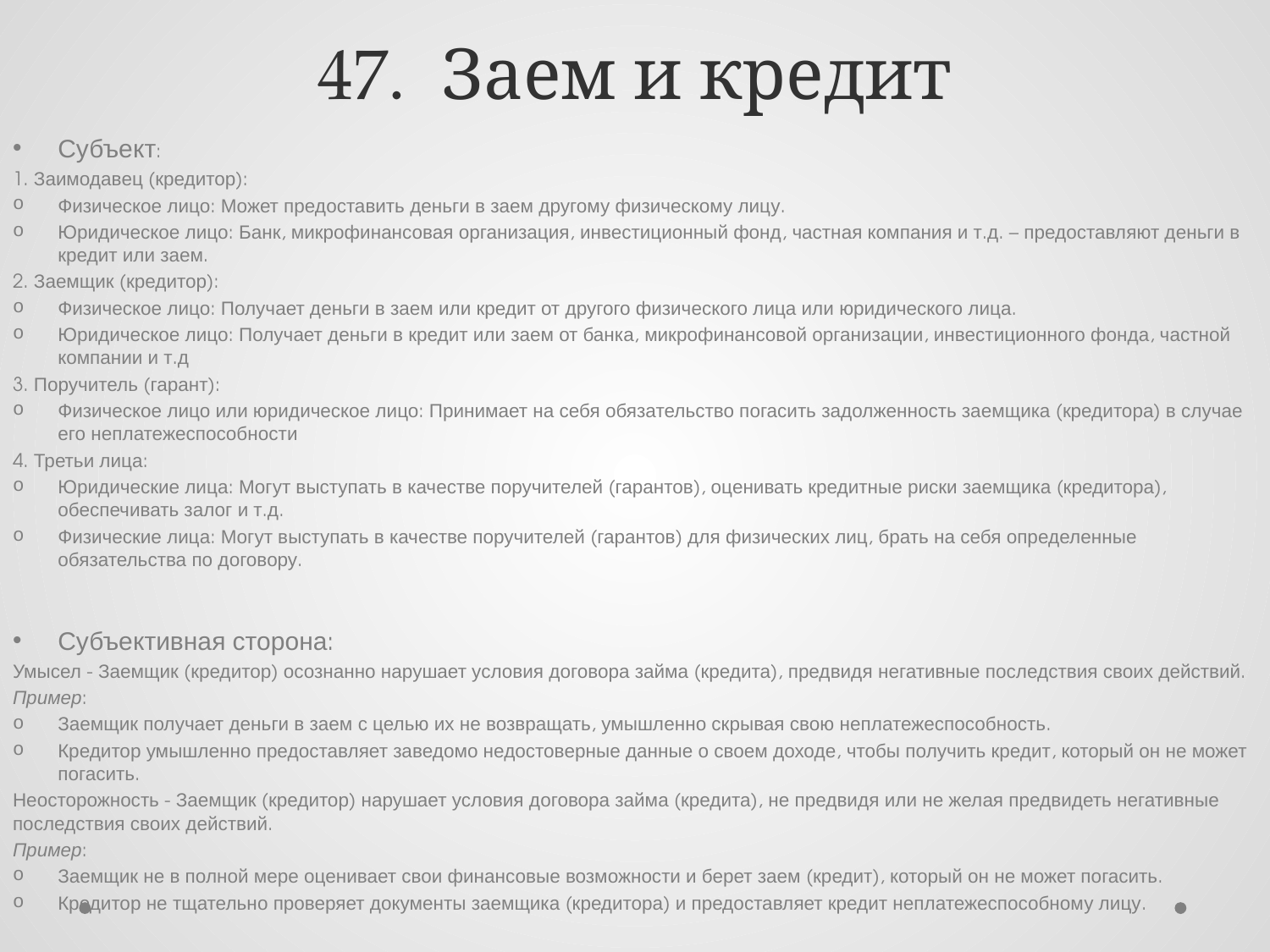

# 47.  Заем и кредит
Субъект:
1. Заимодавец (кредитор):
Физическое лицо: Может предоставить деньги в заем другому физическому лицу.
Юридическое лицо: Банк, микрофинансовая организация, инвестиционный фонд, частная компания и т.д. – предоставляют деньги в кредит или заем.
2. Заемщик (кредитор):
Физическое лицо: Получает деньги в заем или кредит от другого физического лица или юридического лица.
Юридическое лицо: Получает деньги в кредит или заем от банка, микрофинансовой организации, инвестиционного фонда, частной компании и т.д
3. Поручитель (гарант):
Физическое лицо или юридическое лицо: Принимает на себя обязательство погасить задолженность заемщика (кредитора) в случае его неплатежеспособности
4. Третьи лица:
Юридические лица: Могут выступать в качестве поручителей (гарантов), оценивать кредитные риски заемщика (кредитора), обеспечивать залог и т.д.
Физические лица: Могут выступать в качестве поручителей (гарантов) для физических лиц, брать на себя определенные обязательства по договору.

Субъективная сторона:
Умысел - Заемщик (кредитор) осознанно нарушает условия договора займа (кредита), предвидя негативные последствия своих действий.
Пример:
Заемщик получает деньги в заем с целью их не возвращать, умышленно скрывая свою неплатежеспособность.
Кредитор умышленно предоставляет заведомо недостоверные данные о своем доходе, чтобы получить кредит, который он не может погасить.
Неосторожность - Заемщик (кредитор) нарушает условия договора займа (кредита), не предвидя или не желая предвидеть негативные последствия своих действий.
Пример:
Заемщик не в полной мере оценивает свои финансовые возможности и берет заем (кредит), который он не может погасить.
Кредитор не тщательно проверяет документы заемщика (кредитора) и предоставляет кредит неплатежеспособному лицу.